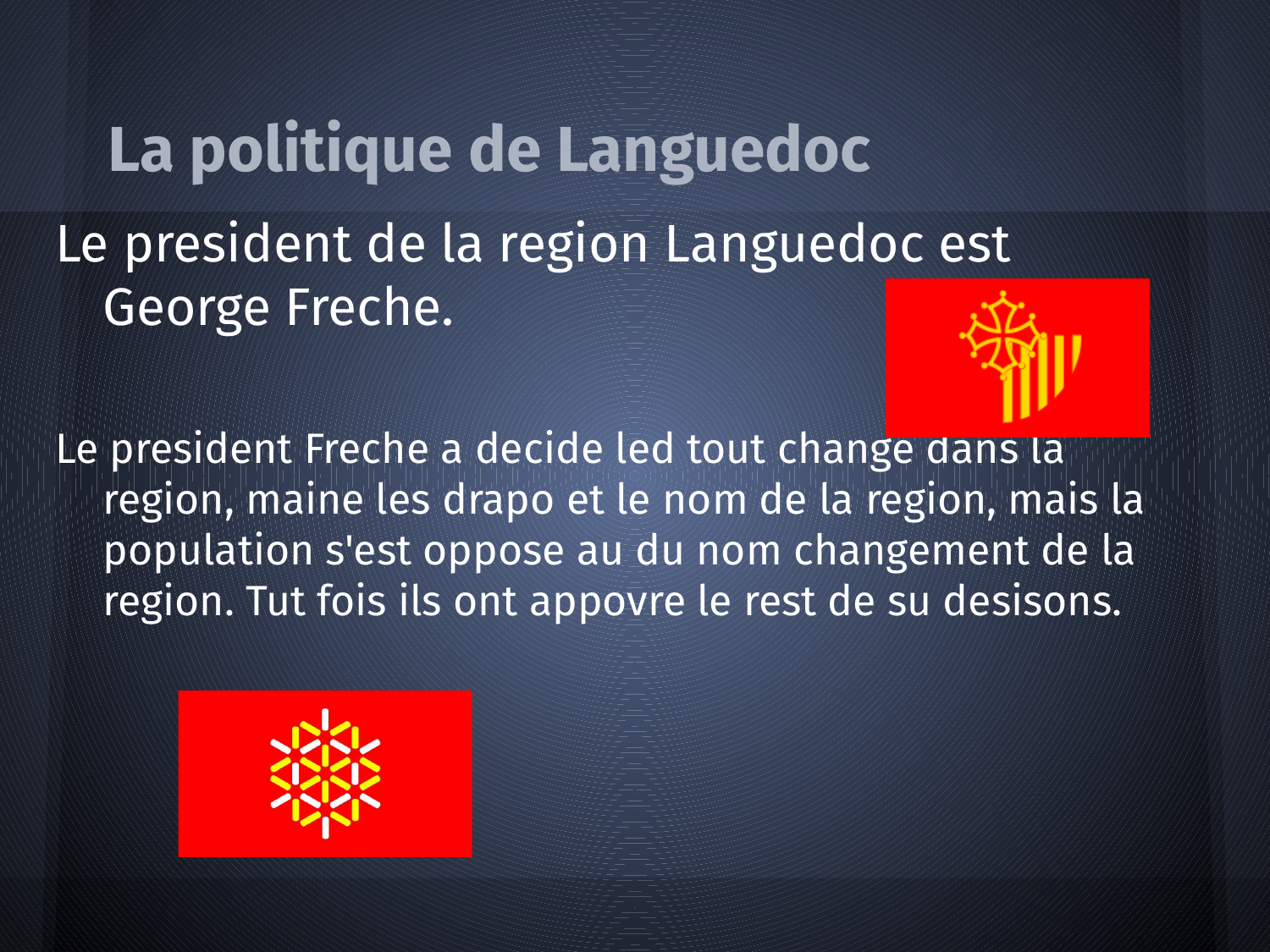

# La politique de Languedoc
Le president de la region Languedoc est George Freche.

Le president Freche a decide led tout change dans la region, maine les drapo et le nom de la region, mais la population s'est oppose au du nom changement de la region. Tut fois ils ont appovre le rest de su desisons.